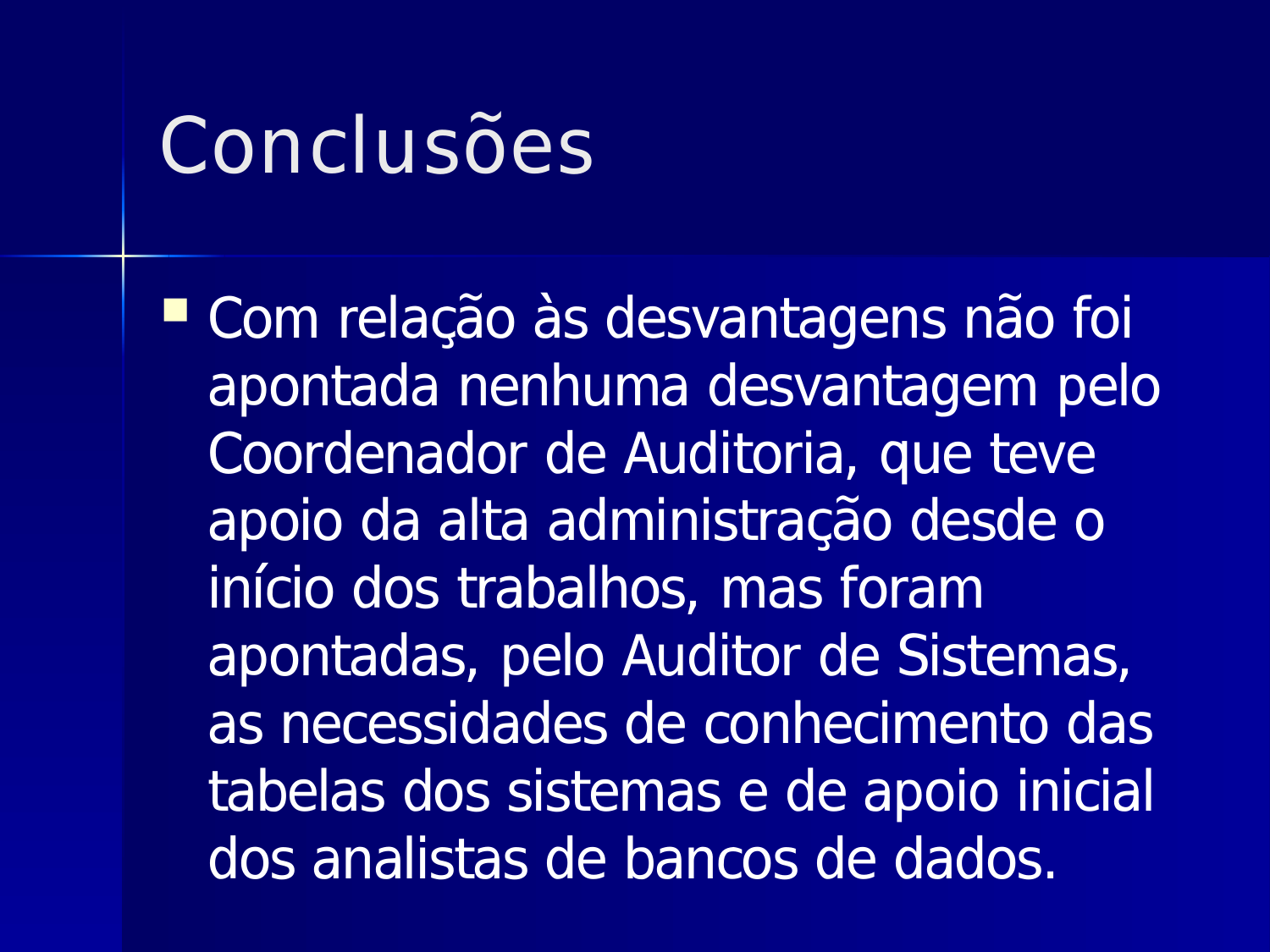

# Conclusões
Com relação às desvantagens não foi apontada nenhuma desvantagem pelo Coordenador de Auditoria, que teve apoio da alta administração desde o início dos trabalhos, mas foram apontadas, pelo Auditor de Sistemas, as necessidades de conhecimento das tabelas dos sistemas e de apoio inicial dos analistas de bancos de dados.